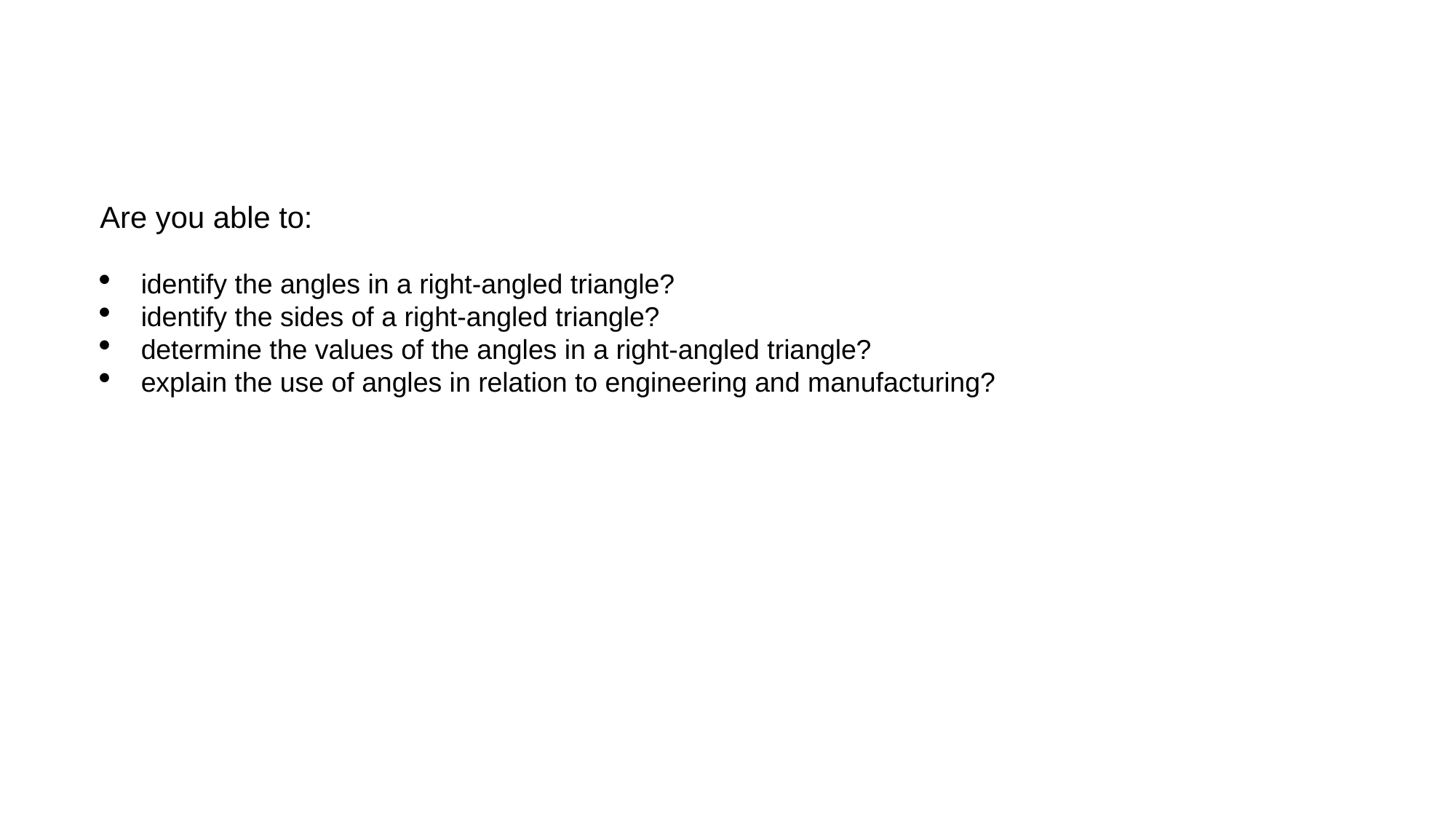

Are you able to:

identify the angles in a right-angled triangle?
identify the sides of a right-angled triangle?
determine the values of the angles in a right-angled triangle?
explain the use of angles in relation to engineering and manufacturing?